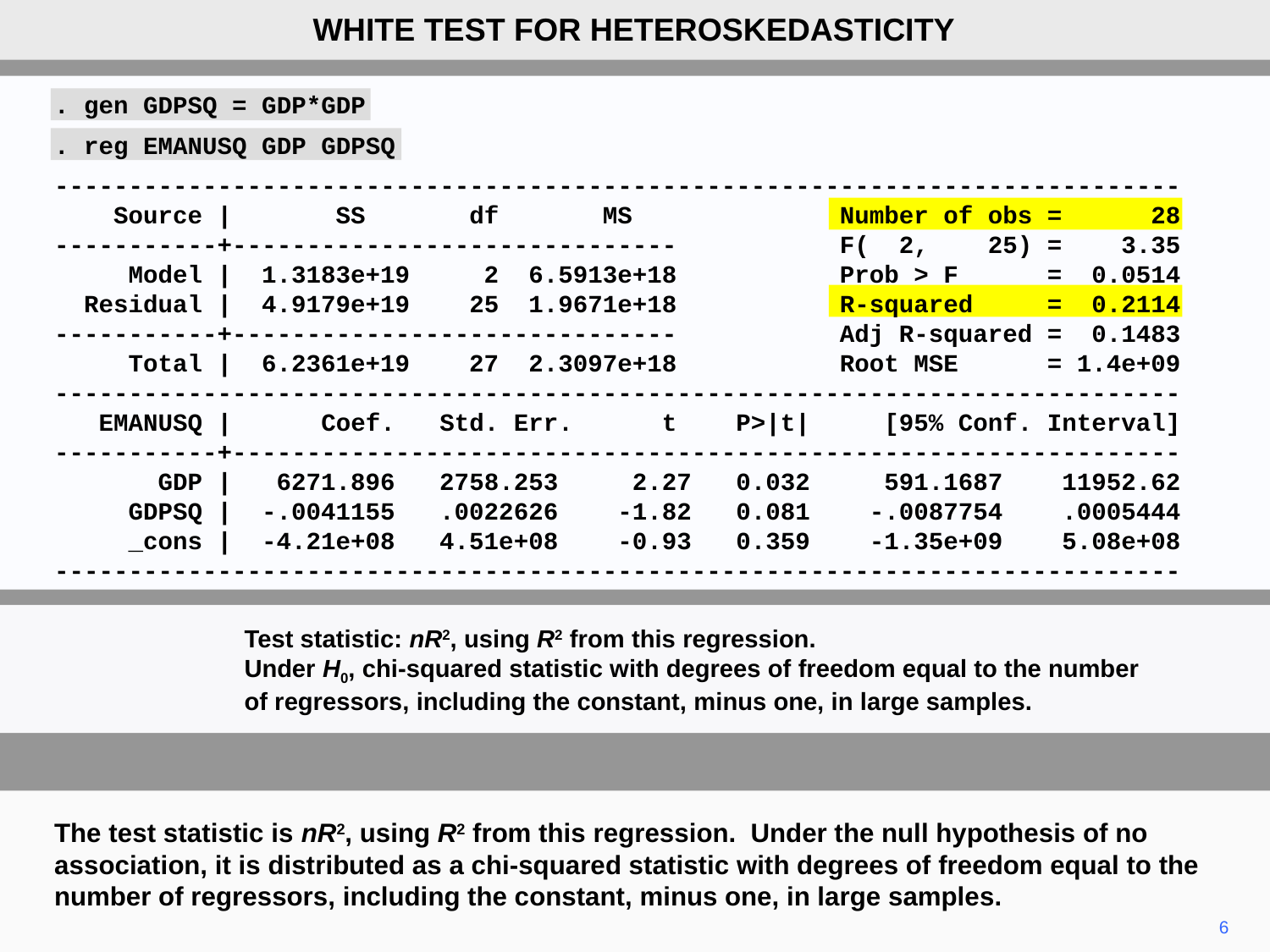

WHITE TEST FOR HETEROSKEDASTICITY

. gen GDPSQ = GDP*GDP
. reg EMANUSQ GDP GDPSQ
----------------------------------------------------------------------------
    Source |       SS       df       MS              Number of obs =      28
-----------+------------------------------           F(  2,    25) =    3.35
     Model |  1.3183e+19     2  6.5913e+18           Prob > F      =  0.0514
  Residual |  4.9179e+19    25  1.9671e+18           R-squared     =  0.2114
-----------+------------------------------           Adj R-squared =  0.1483
     Total |  6.2361e+19    27  2.3097e+18           Root MSE      = 1.4e+09
----------------------------------------------------------------------------
   EMANUSQ |      Coef.   Std. Err.      t    P>|t|     [95% Conf. Interval]
-----------+----------------------------------------------------------------
       GDP |   6271.896   2758.253     2.27   0.032     591.1687    11952.62
     GDPSQ |  -.0041155   .0022626    -1.82   0.081    -.0087754    .0005444
     _cons |  -4.21e+08   4.51e+08    -0.93   0.359    -1.35e+09    5.08e+08
----------------------------------------------------------------------------

Test statistic: nR2, using R2 from this regression.
Under H0, chi-squared statistic with degrees of freedom equal to the number of regressors, including the constant, minus one, in large samples.

The test statistic is nR2, using R2 from this regression.  Under the null hypothesis of no association, it is distributed as a chi-squared statistic with degrees of freedom equal to the number of regressors, including the constant, minus one, in large samples.
6